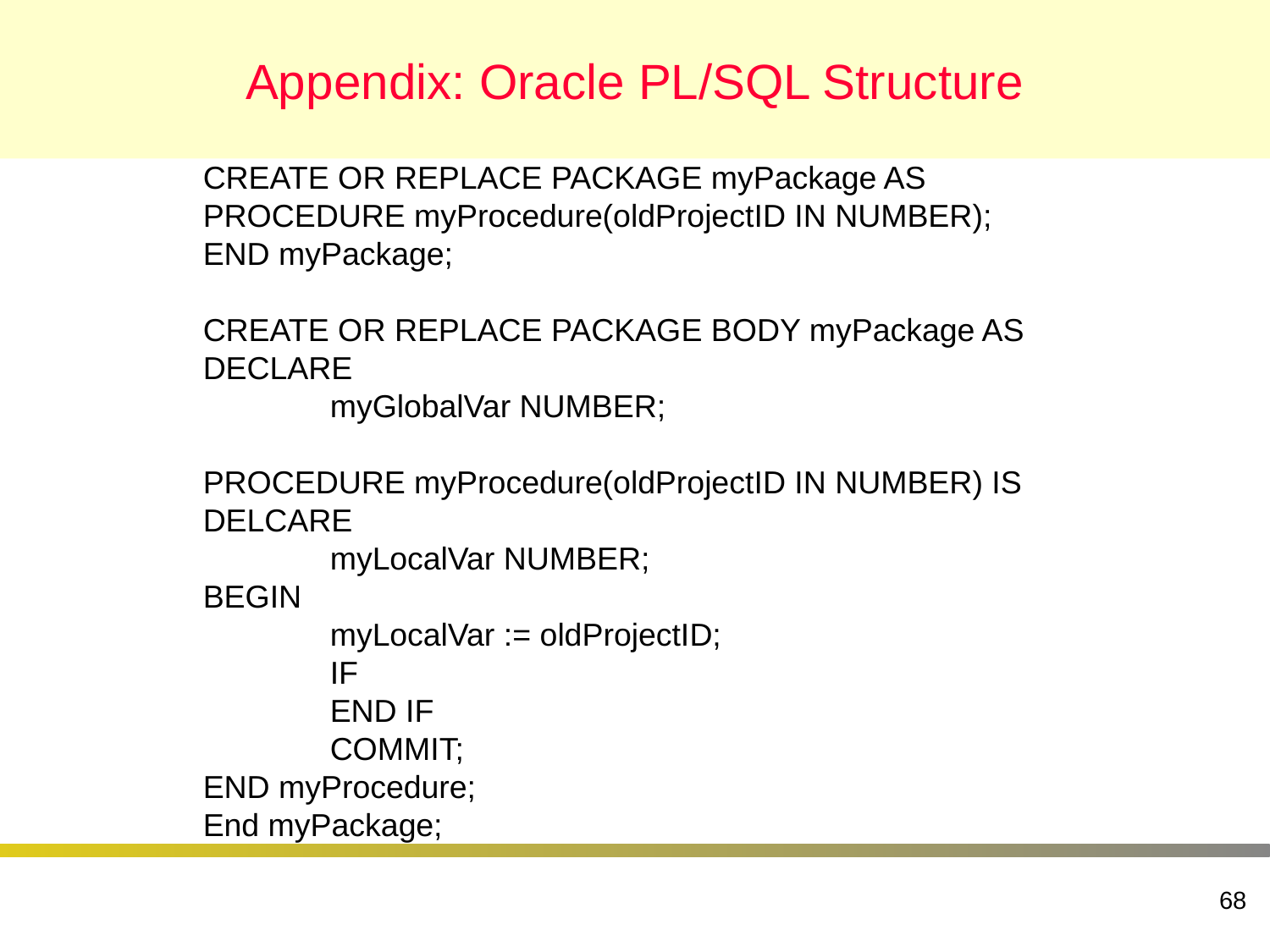

# Appendix: Oracle PL/SQL Structure
CREATE OR REPLACE PACKAGE myPackage AS
PROCEDURE myProcedure(oldProjectID IN NUMBER);
END myPackage;

CREATE OR REPLACE PACKAGE BODY myPackage AS
DECLARE
	myGlobalVar NUMBER;

PROCEDURE myProcedure(oldProjectID IN NUMBER) IS
DELCARE
	myLocalVar NUMBER;
BEGIN
	myLocalVar := oldProjectID;
	IF
	END IF
	COMMIT;
END myProcedure;
End myPackage;
68